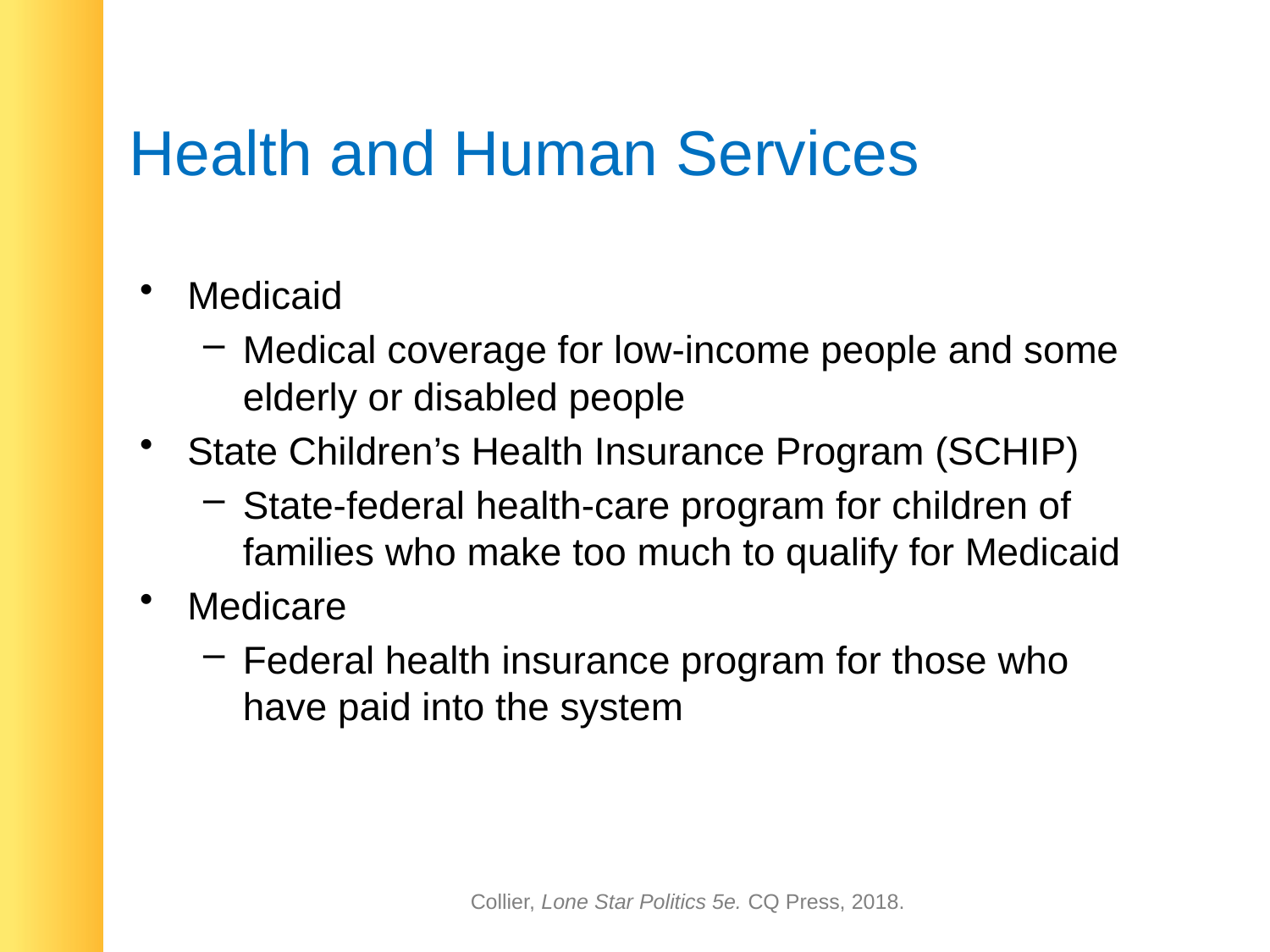

# Health and Human Services
Medicaid
Medical coverage for low-income people and some elderly or disabled people
State Children’s Health Insurance Program (SCHIP)
State-federal health-care program for children of families who make too much to qualify for Medicaid
Medicare
Federal health insurance program for those who have paid into the system
Collier, Lone Star Politics 5e. CQ Press, 2018.